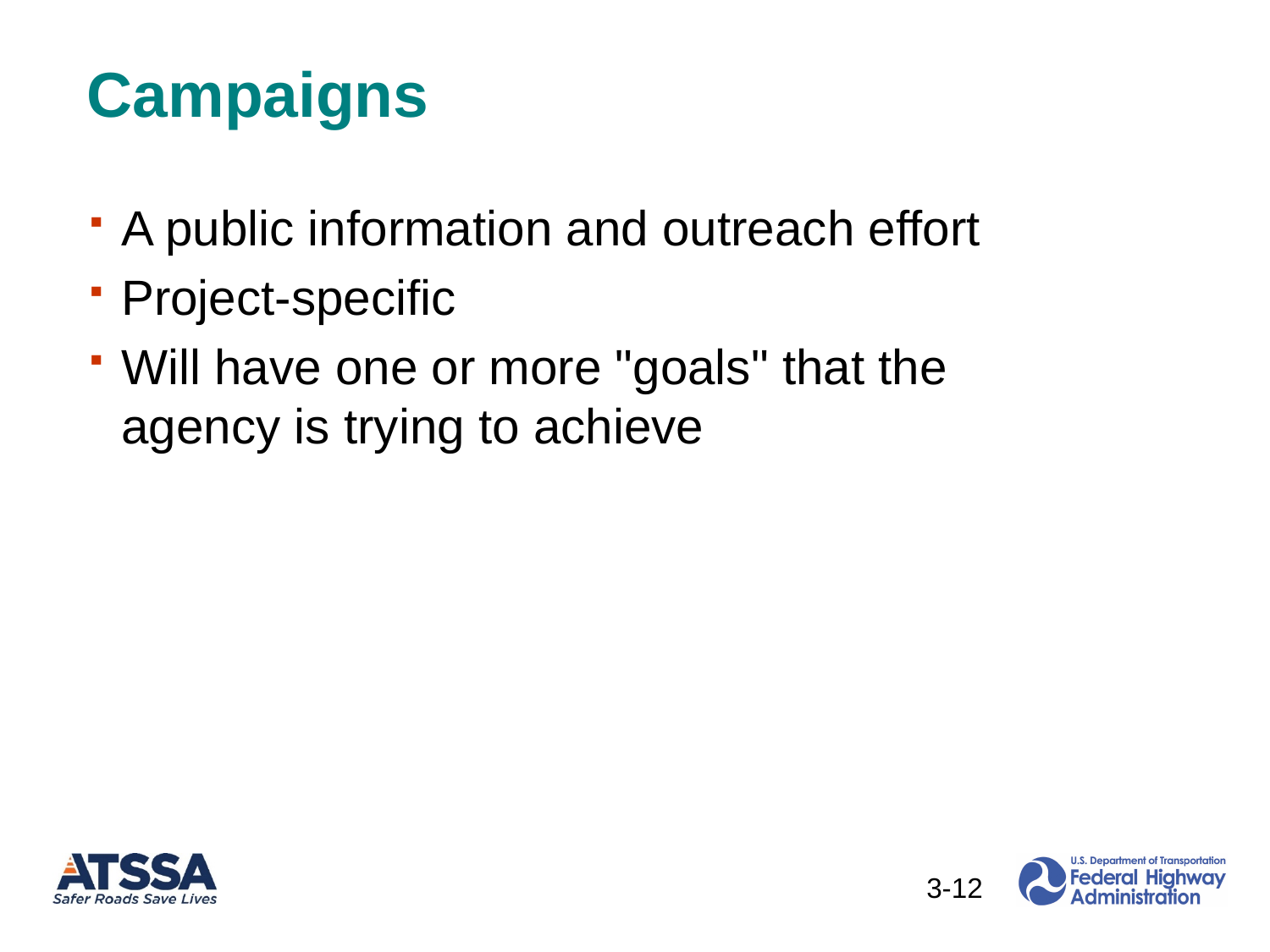

# Campaigns
A public information and outreach effort
Project-specific
Will have one or more "goals" that the agency is trying to achieve